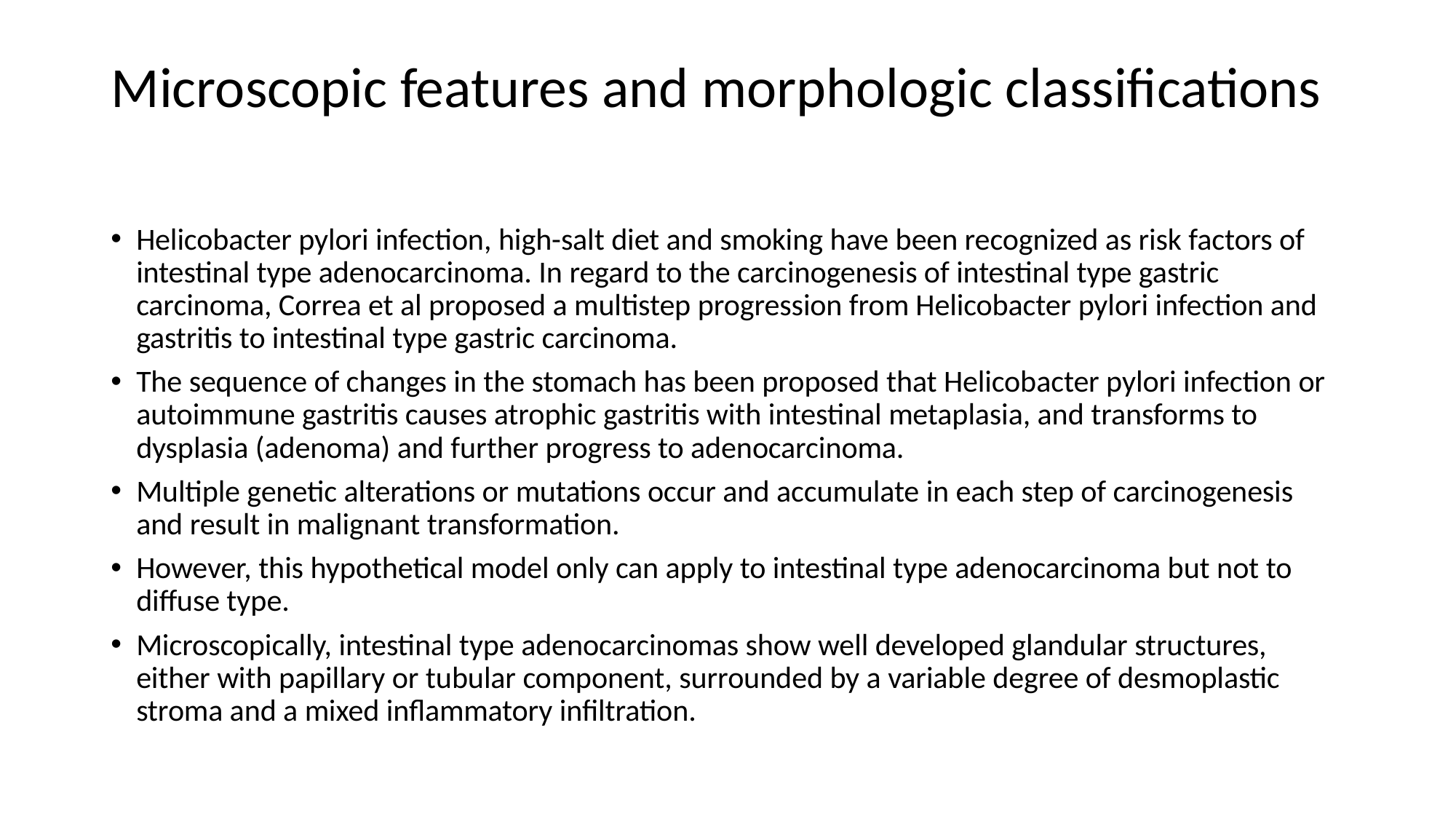

# Microscopic features and morphologic classifications
Helicobacter pylori infection, high-salt diet and smoking have been recognized as risk factors of intestinal type adenocarcinoma. In regard to the carcinogenesis of intestinal type gastric carcinoma, Correa et al proposed a multistep progression from Helicobacter pylori infection and gastritis to intestinal type gastric carcinoma.
The sequence of changes in the stomach has been proposed that Helicobacter pylori infection or autoimmune gastritis causes atrophic gastritis with intestinal metaplasia, and transforms to dysplasia (adenoma) and further progress to adenocarcinoma.
Multiple genetic alterations or mutations occur and accumulate in each step of carcinogenesis and result in malignant transformation.
However, this hypothetical model only can apply to intestinal type adenocarcinoma but not to diffuse type.
Microscopically, intestinal type adenocarcinomas show well developed glandular structures, either with papillary or tubular component, surrounded by a variable degree of desmoplastic stroma and a mixed inflammatory infiltration.